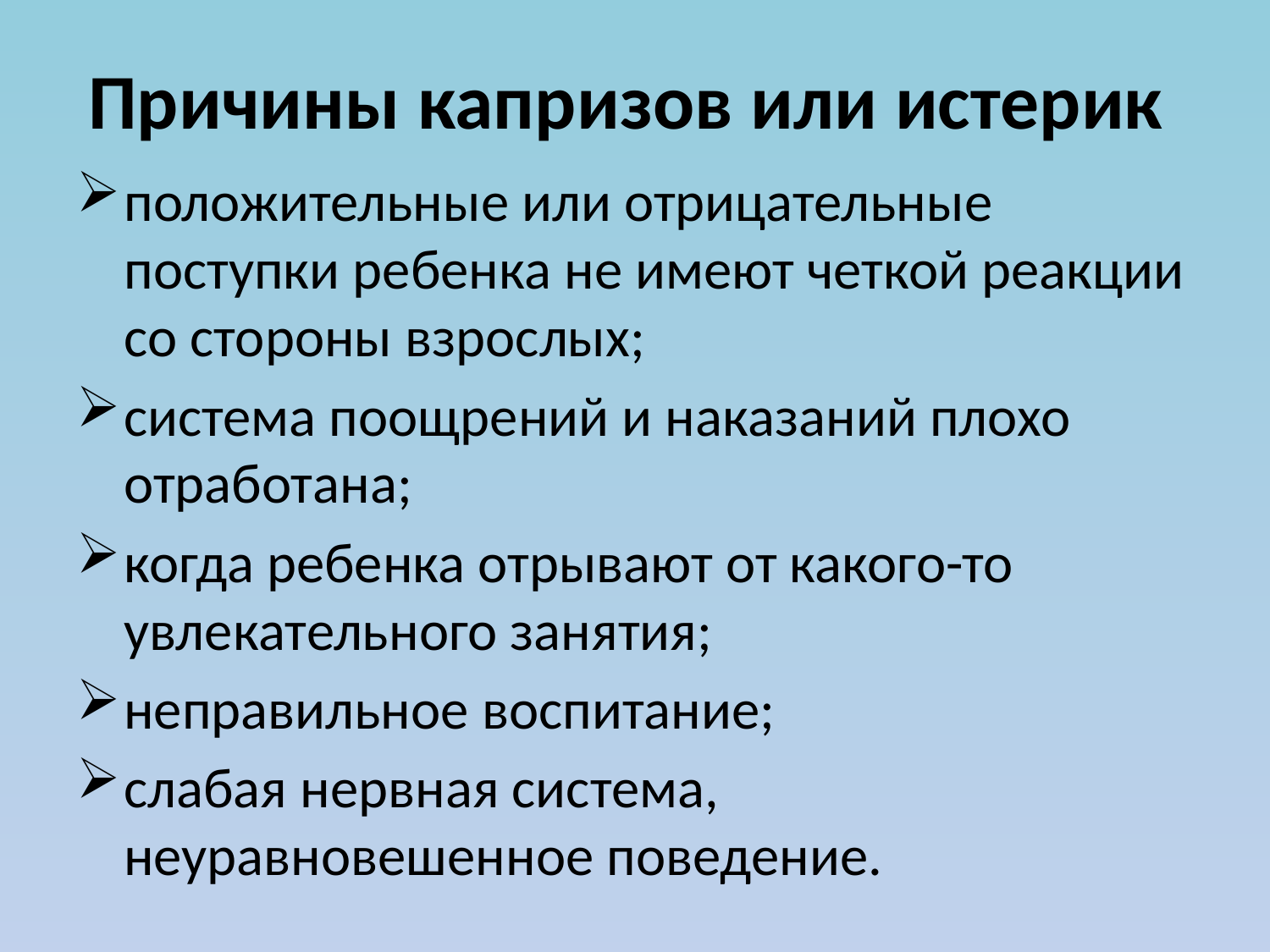

# Причины капризов или истерик
положительные или отрицательные поступки ребенка не имеют четкой реакции со стороны взрослых;
система поощрений и наказаний плохо отработана;
когда ребенка отрывают от какого-то увлекательного занятия;
неправильное воспитание;
слабая нервная система, неуравновешенное поведение.